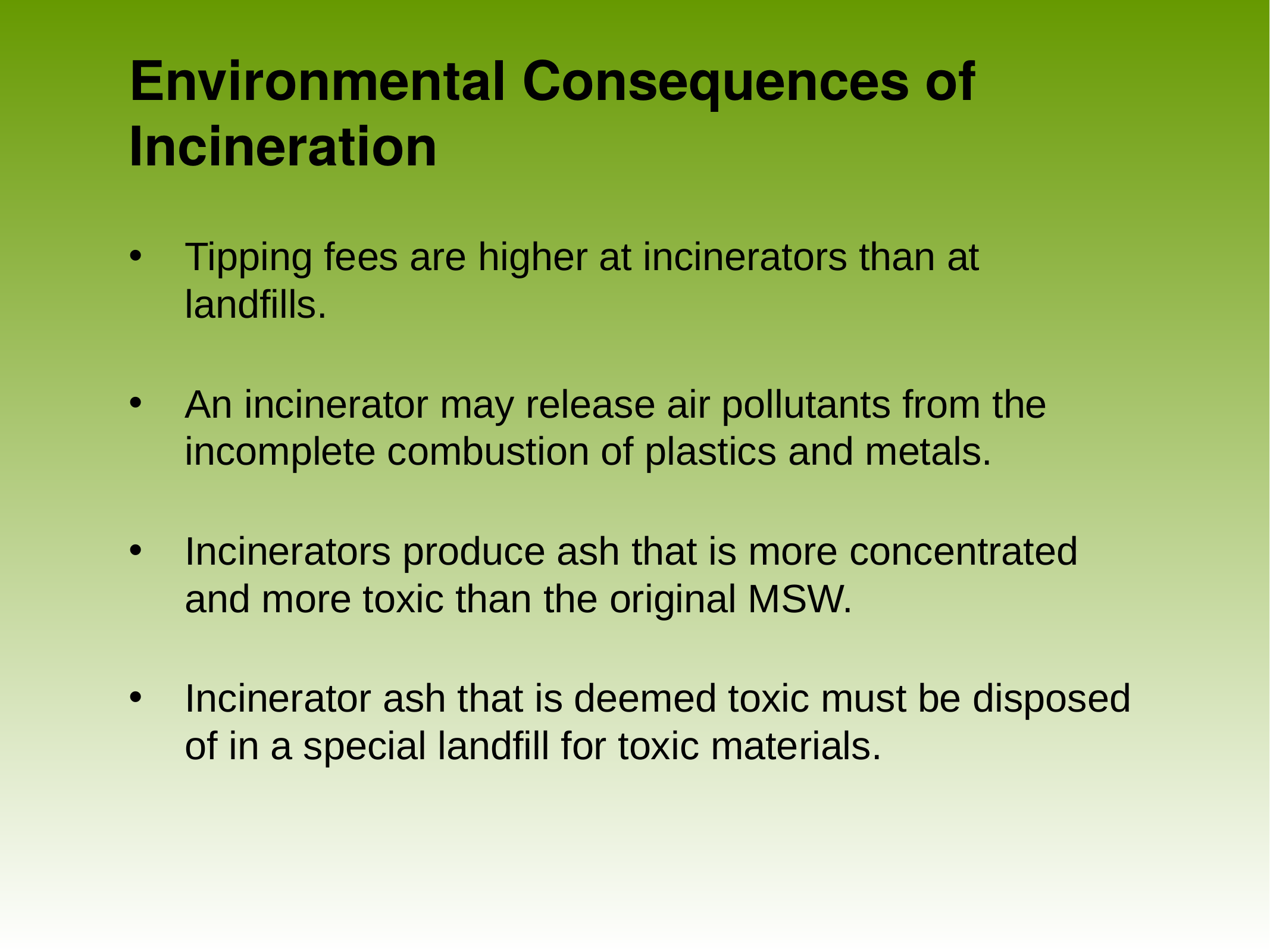

# Environmental Consequences of Incineration
Tipping fees are higher at incinerators than at landfills.
An incinerator may release air pollutants from the incomplete combustion of plastics and metals.
Incinerators produce ash that is more concentrated and more toxic than the original MSW.
Incinerator ash that is deemed toxic must be disposed of in a special landfill for toxic materials.